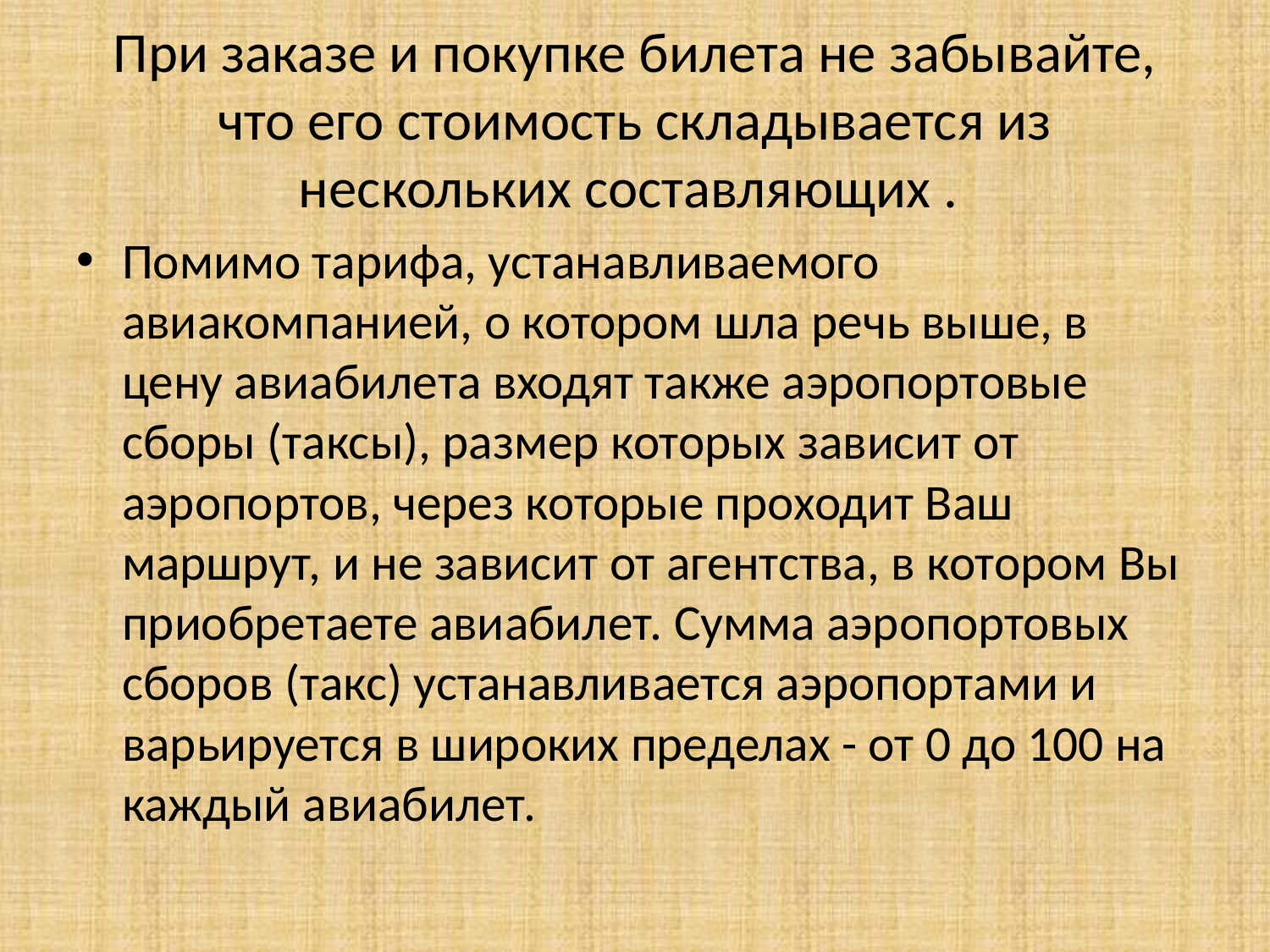

# При заказе и покупке билета не забывайте, что его стоимость складывается из нескольких составляющих .
Помимо тарифа, устанавливаемого авиакомпанией, о котором шла речь выше, в цену авиабилета входят также аэропортовые сборы (таксы), размер которых зависит от аэропортов, через которые проходит Ваш маршрут, и не зависит от агентства, в котором Вы приобретаете авиабилет. Сумма аэропортовых сборов (такс) устанавливается аэропортами и варьируется в широких пределах - от 0 до 100 на каждый авиабилет.